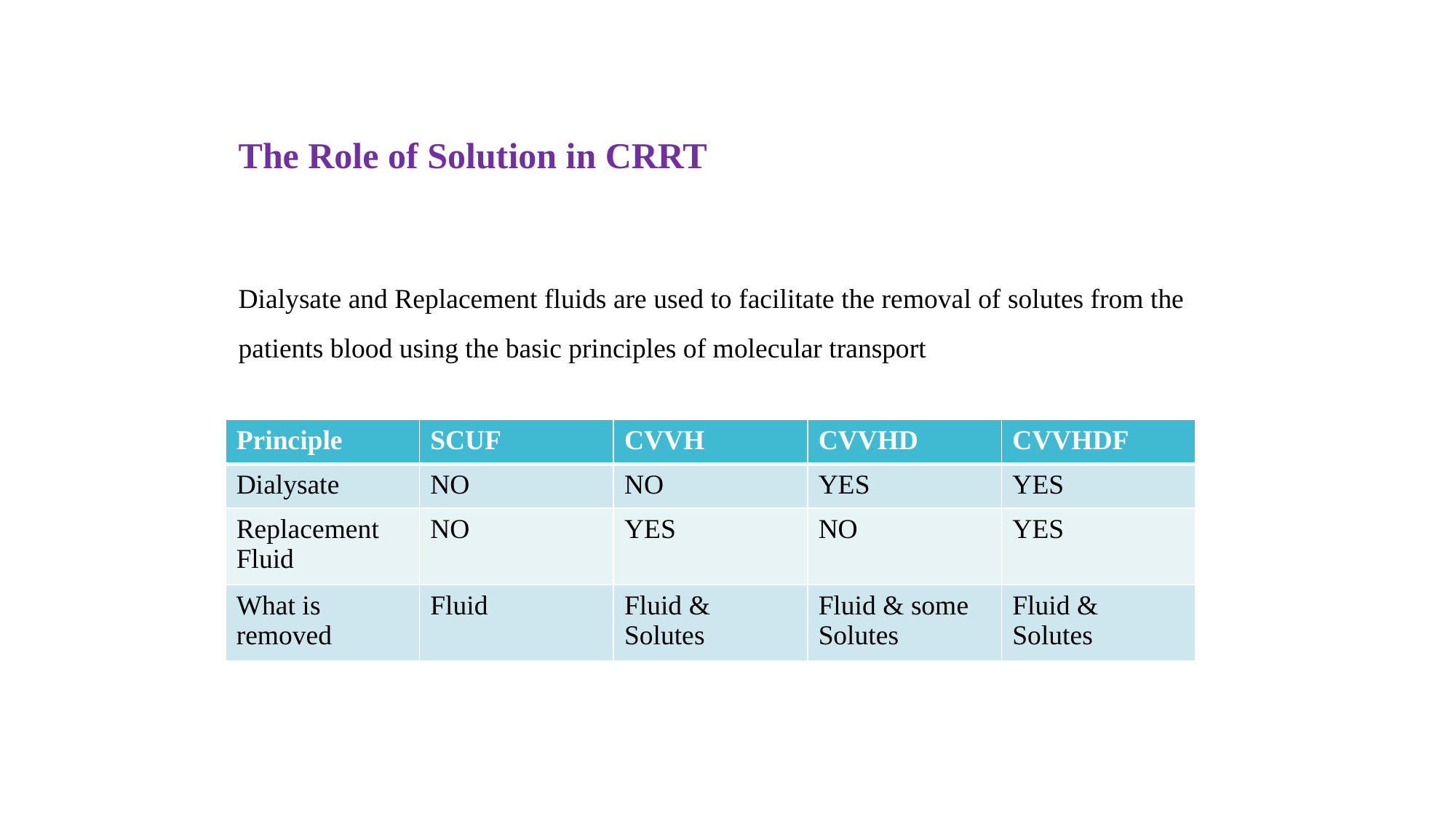

The Role of Solution in CRRT

Dialysate and Replacement fluids are used to facilitate the removal of solutes from the patients blood using the basic principles of molecular transport
| Principle | SCUF | CVVH | CVVHD | CVVHDF |
| --- | --- | --- | --- | --- |
| Dialysate | NO | NO | YES | YES |
| Replacement Fluid | NO | YES | NO | YES |
| What is removed | Fluid | Fluid & Solutes | Fluid & some Solutes | Fluid & Solutes |